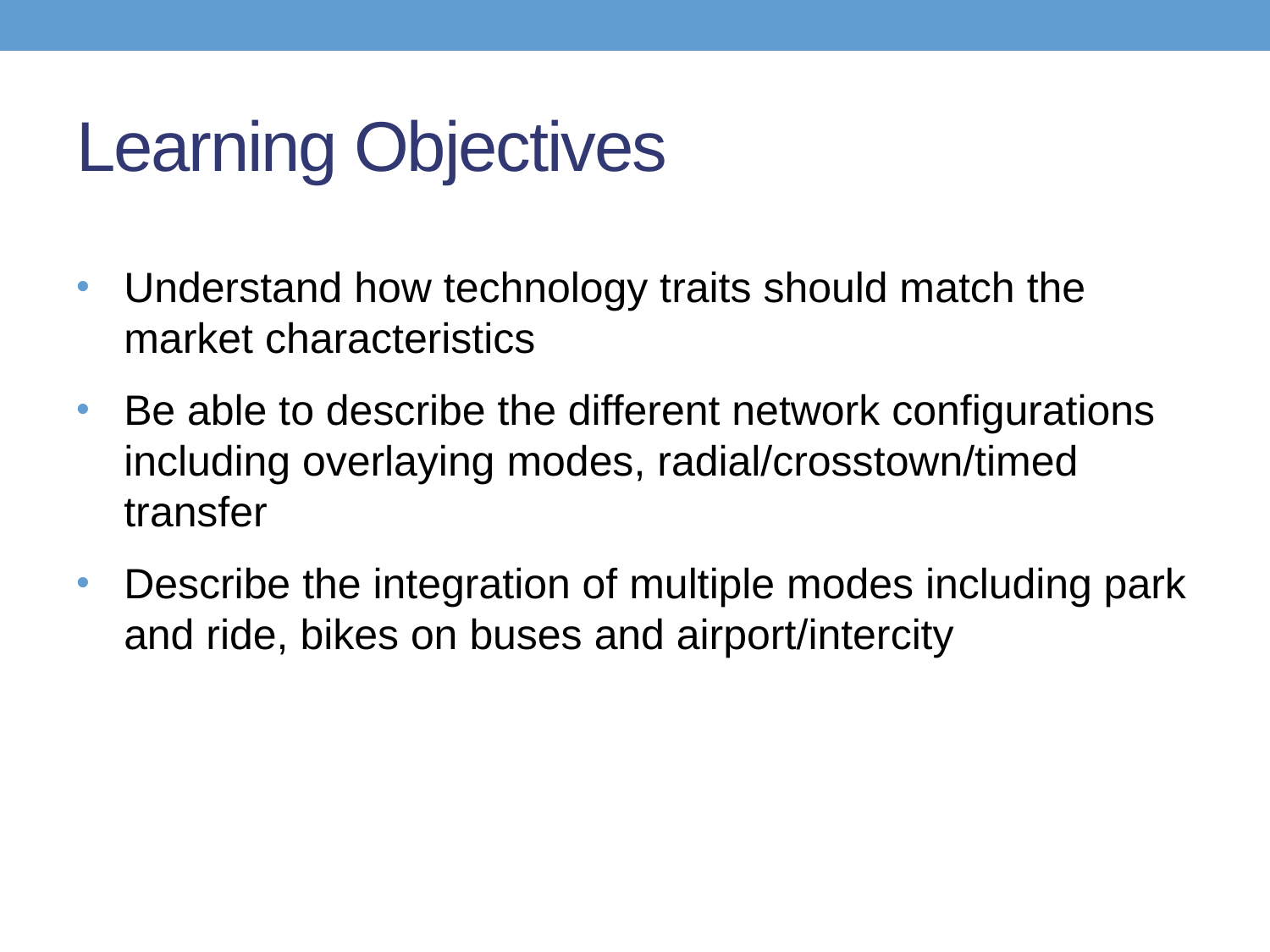

# Learning Objectives
Understand how technology traits should match the market characteristics
Be able to describe the different network configurations including overlaying modes, radial/crosstown/timed transfer
Describe the integration of multiple modes including park and ride, bikes on buses and airport/intercity